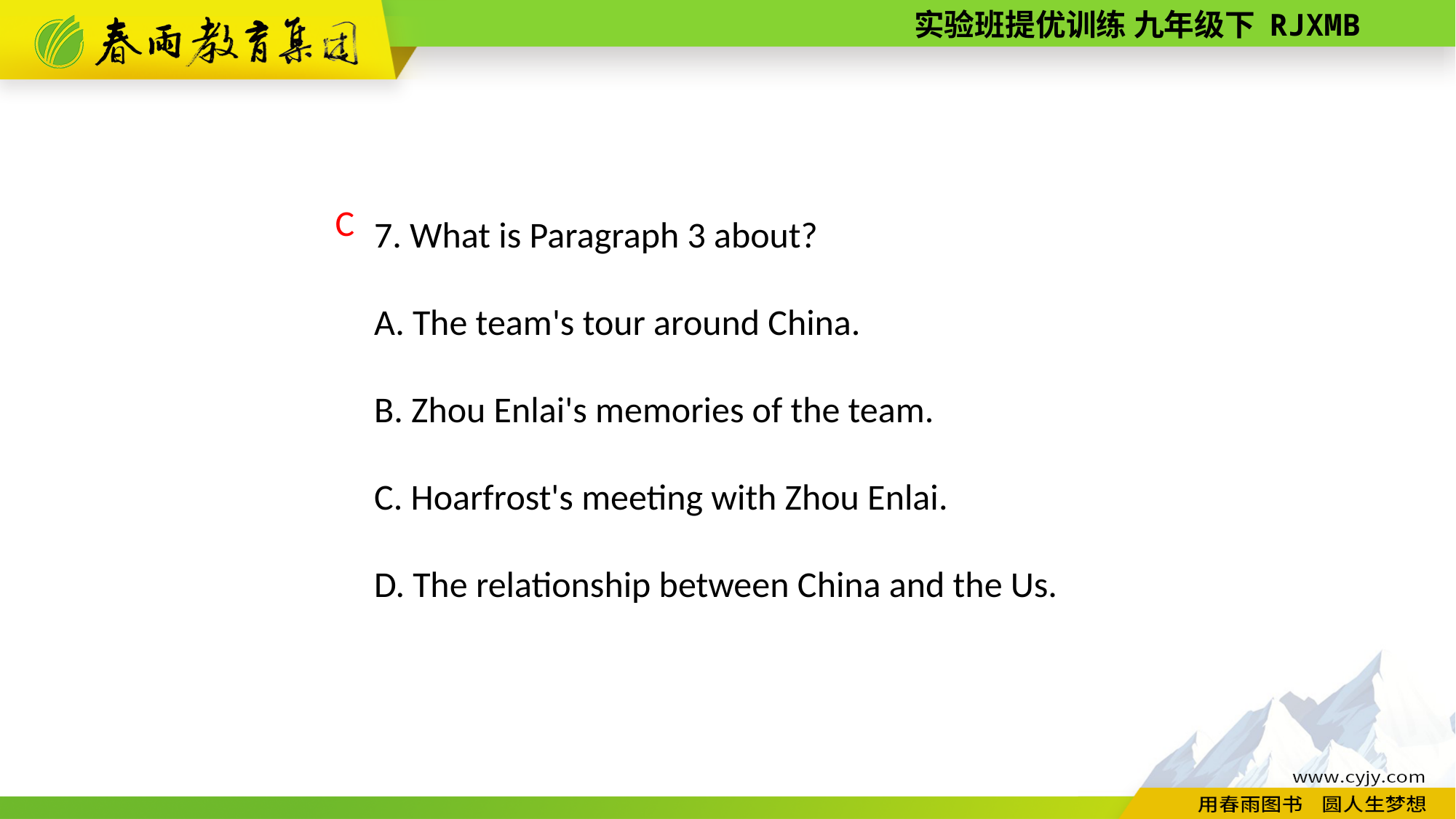

7. What is Paragraph 3 about?
A. The team's tour around China.
B. Zhou Enlai's memories of the team.
C. Hoarfrost's meeting with Zhou Enlai.
D. The relationship between China and the Us.
C